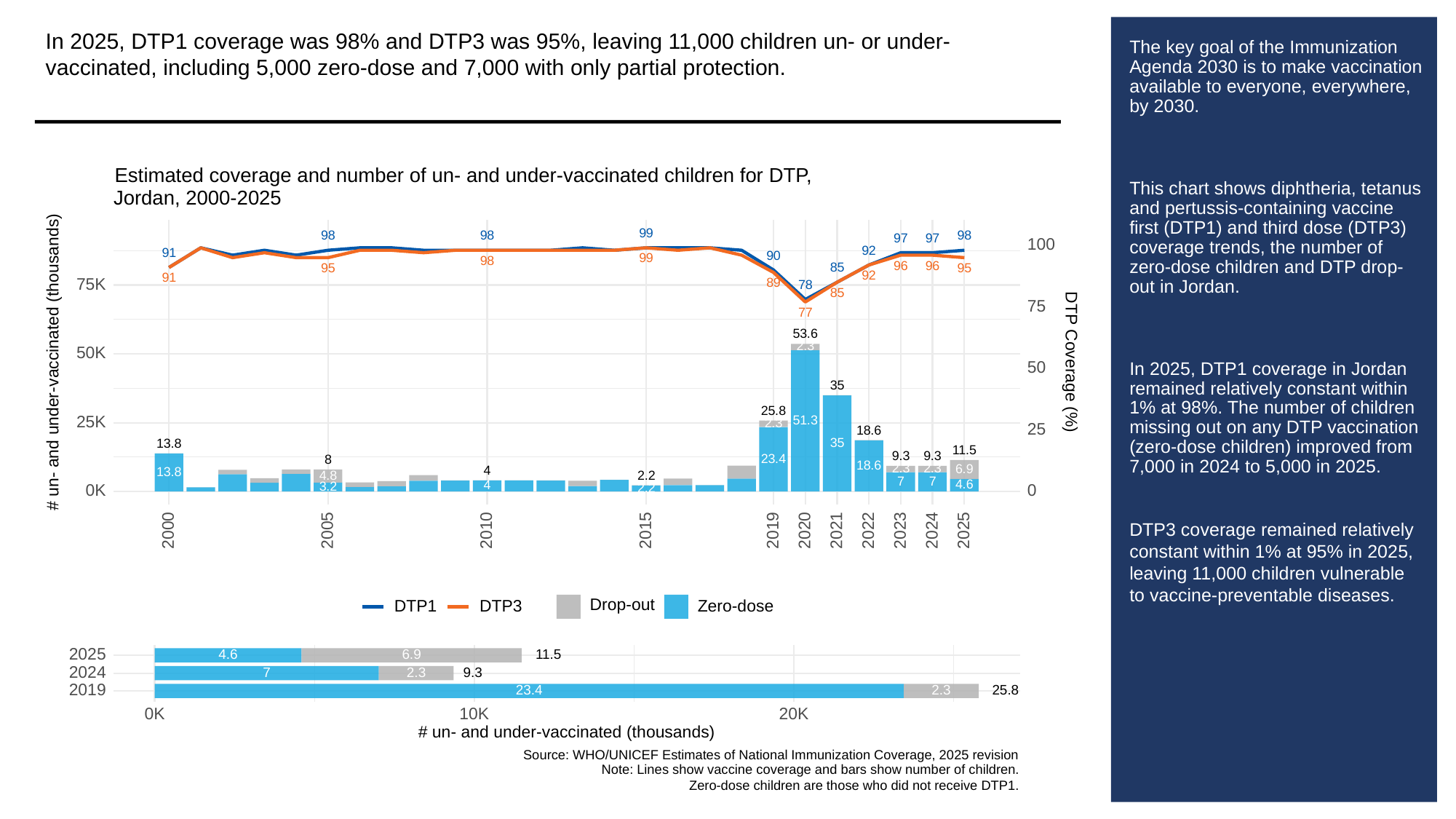

In 2025, DTP1 coverage was 98% and DTP3 was 95%, leaving 11,000 children un- or under-vaccinated, including 5,000 zero-dose and 7,000 with only partial protection.
# The key goal of the Immunization Agenda 2030 is to make vaccination available to everyone, everywhere, by 2030.

This chart shows diphtheria, tetanus and pertussis-containing vaccine first (DTP1) and third dose (DTP3) coverage trends, the number of zero-dose children and DTP drop-out in Jordan.

In 2025, DTP1 coverage in Jordan remained relatively constant within 1% at 98%. The number of children missing out on any DTP vaccination (zero-dose children) improved from 7,000 in 2024 to 5,000 in 2025.

DTP3 coverage remained relatively constant within 1% at 95% in 2025, leaving 11,000 children vulnerable to vaccine-preventable diseases.

Estimated coverage and number of un- and under-vaccinated children for DTP,
Jordan, 2000-2025

99
98
98
98
97
97
100
92

91

90
99
98
96
96
85
95
95
92
91
89
75K
78

85
75
77

53.6
2.3

50K

# un- and under-vaccinated (thousands)
DTP Coverage (%)
50
35

25.8
51.3
25K
2.3

25
18.6

35
13.8

11.5
9.3
9.3

23.4
8

18.6
2.3
2.3
6.9

4
13.8

4.8
2.2

7
7

4.6

4
3.2

2.2

0K
0

2023
2000
2005
2010
2015
2019
2020
2021
2022
2024
2025

Drop-out
DTP3
Zero-dose
DTP1

2025
4.6
6.9
11.5

2024
2.3
9.3
7

2019
23.4
2.3
25.8

0K
10K
20K
# un- and under-vaccinated (thousands)
Source: WHO/UNICEF Estimates of National Immunization Coverage, 2025 revision
Note: Lines show vaccine coverage and bars show number of children.
Zero-dose children are those who did not receive DTP1.